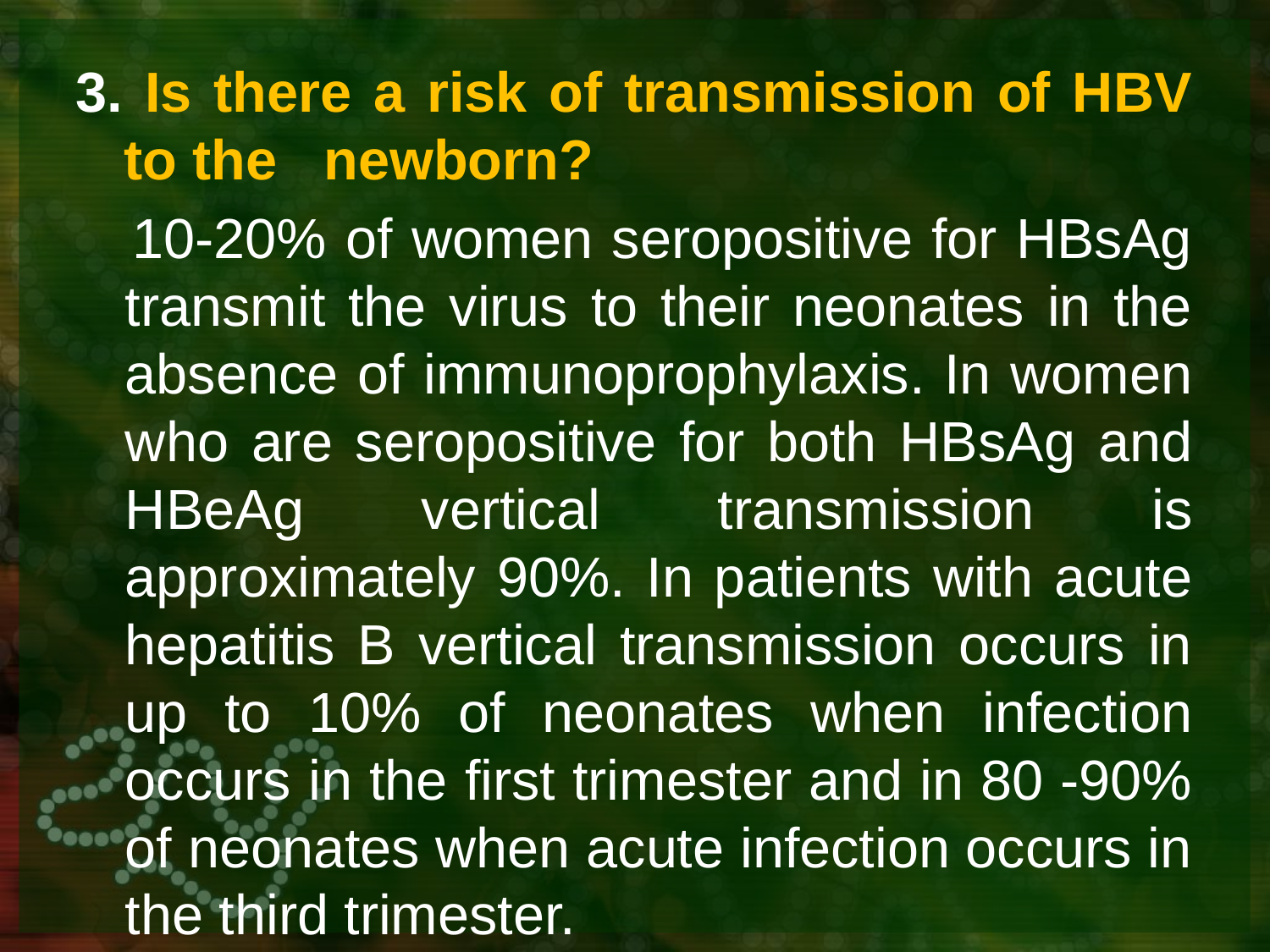

3. Is there a risk of transmission of HBV to the   newborn?
   10-20% of women seropositive for HBsAg transmit the virus to their neonates in the absence of immunoprophylaxis. In women who are seropositive for both HBsAg and HBeAg vertical transmission is approximately 90%. In patients with acute hepatitis B vertical transmission occurs in up to 10% of neonates when infection occurs in the first trimester and in 80 -90% of neonates when acute infection occurs in the third trimester.
.